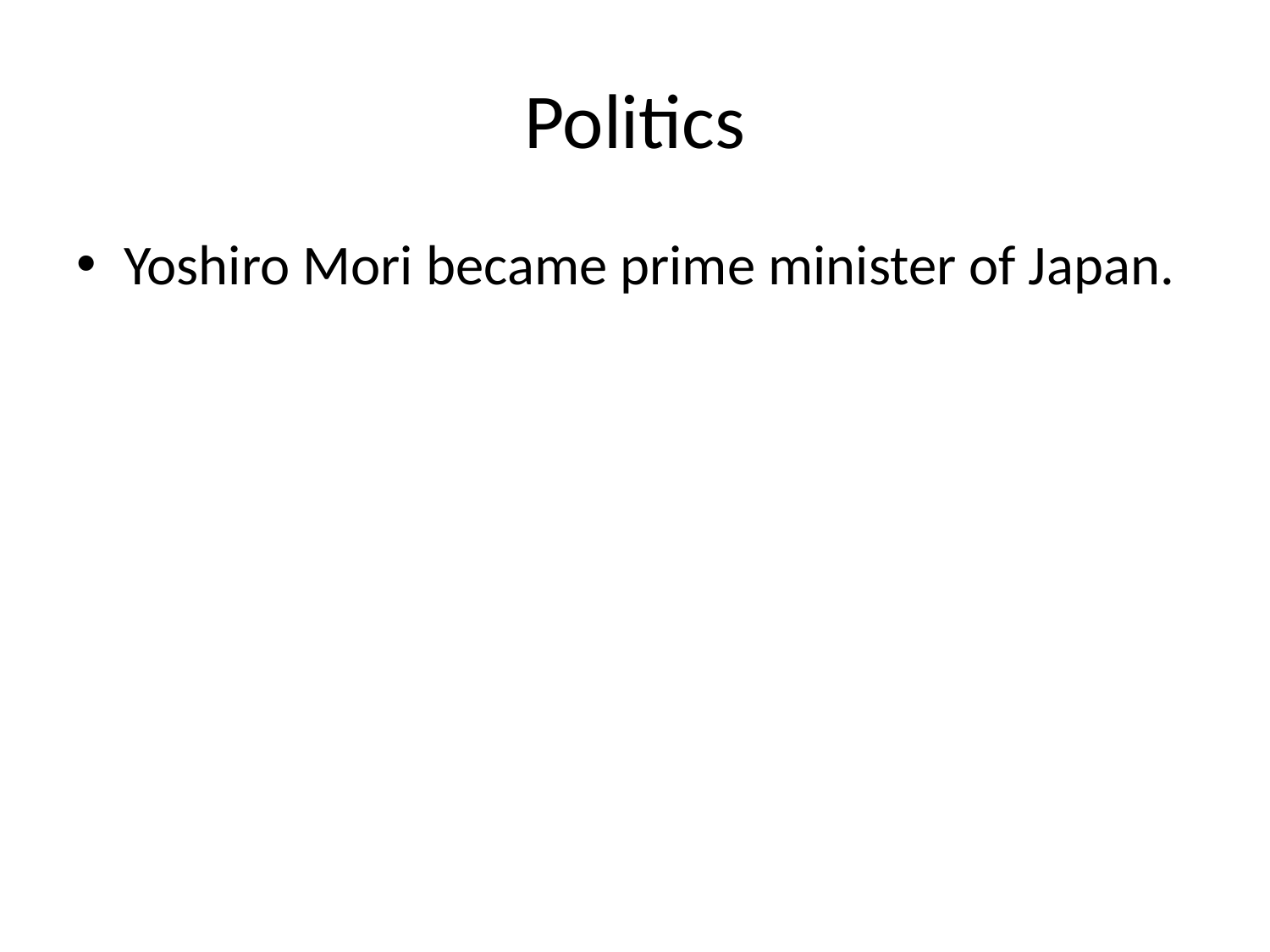

# Politics
Yoshiro Mori became prime minister of Japan.